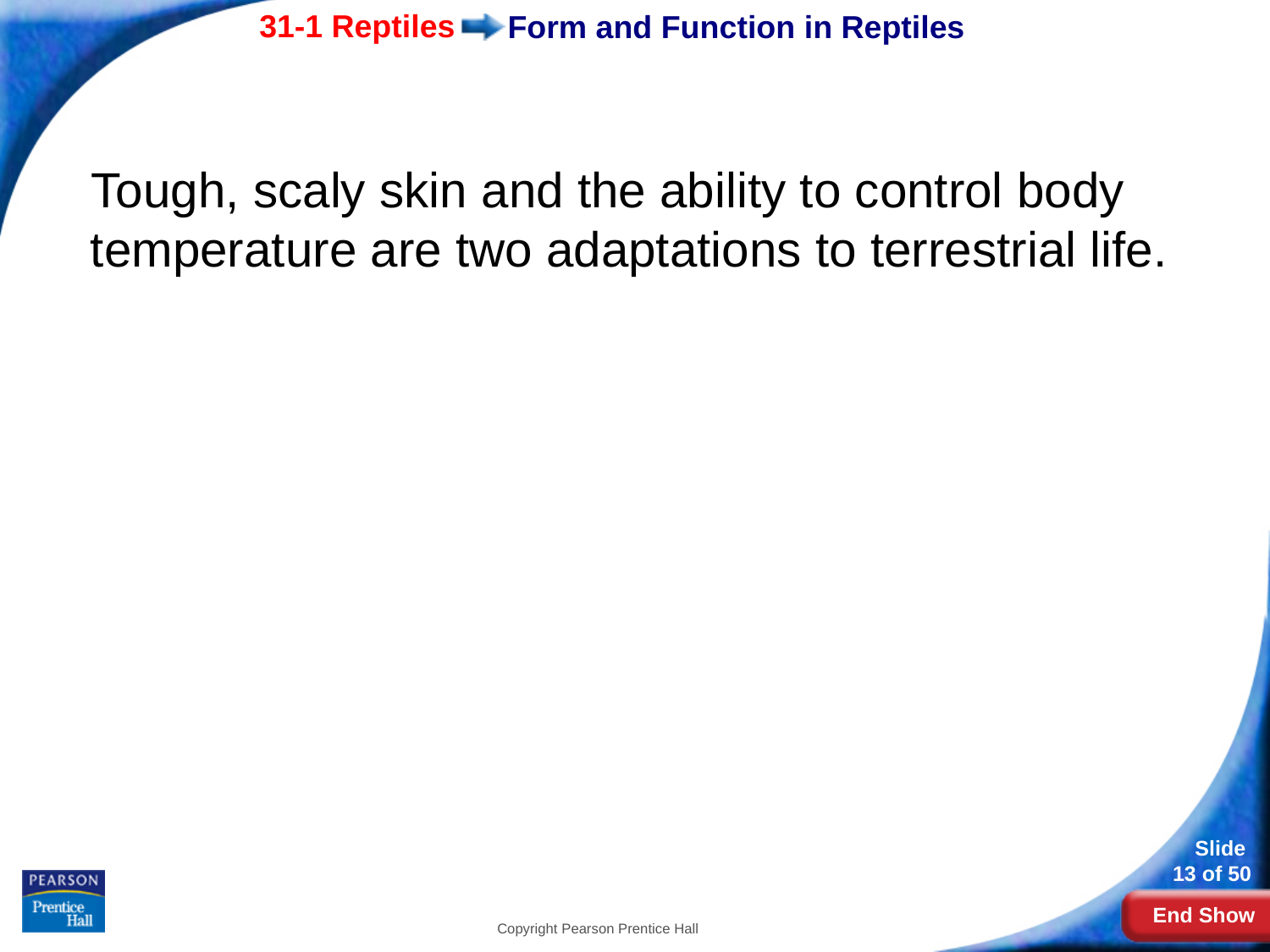

# Form and Function in Reptiles
Tough, scaly skin and the ability to control body temperature are two adaptations to terrestrial life.

Copyright Pearson Prentice Hall